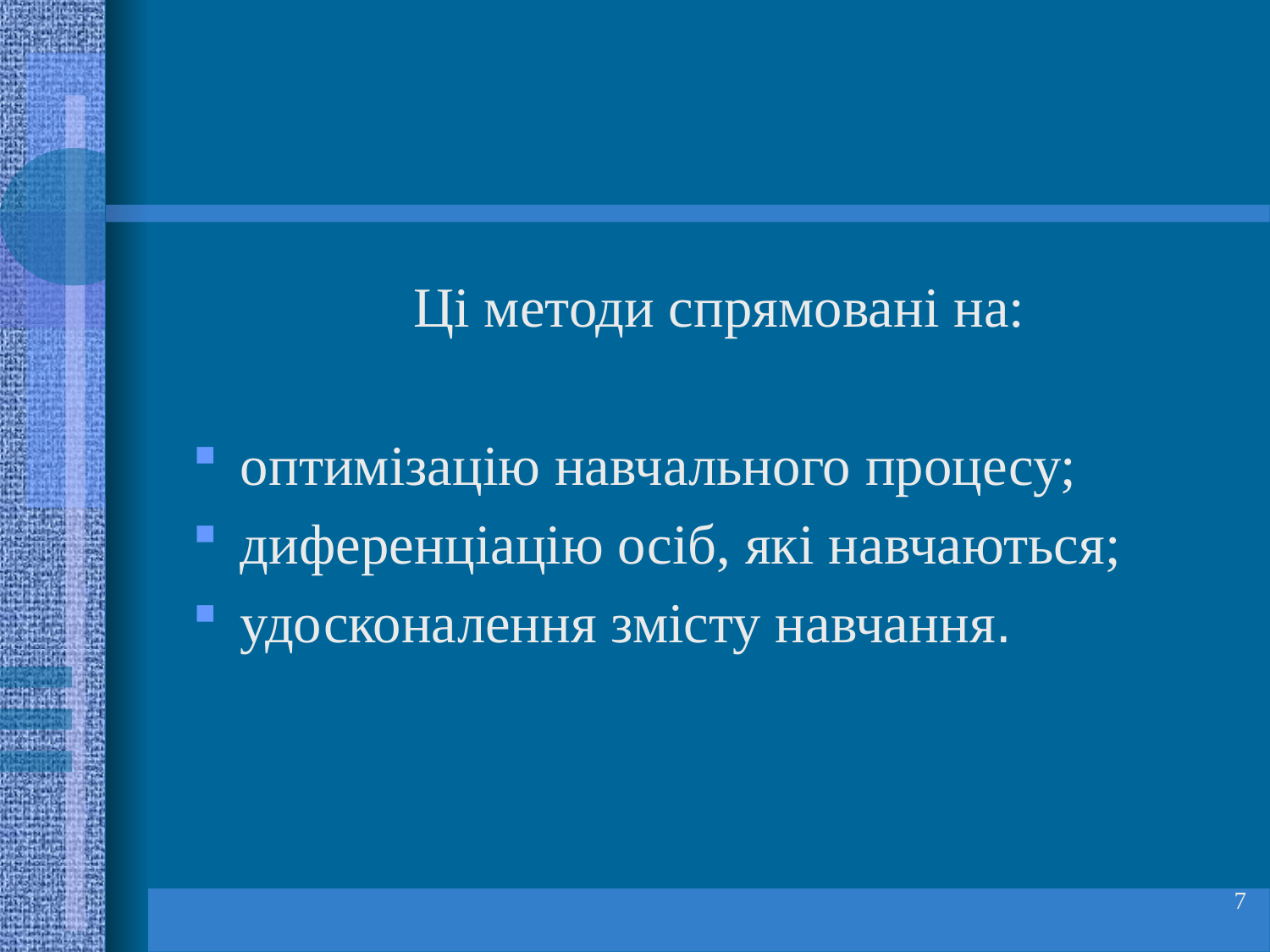

Ці методи спрямовані на:

оптимізацію навчального процесу;
диференціацію осіб, які навчаються;
удосконалення змісту навчання.
7